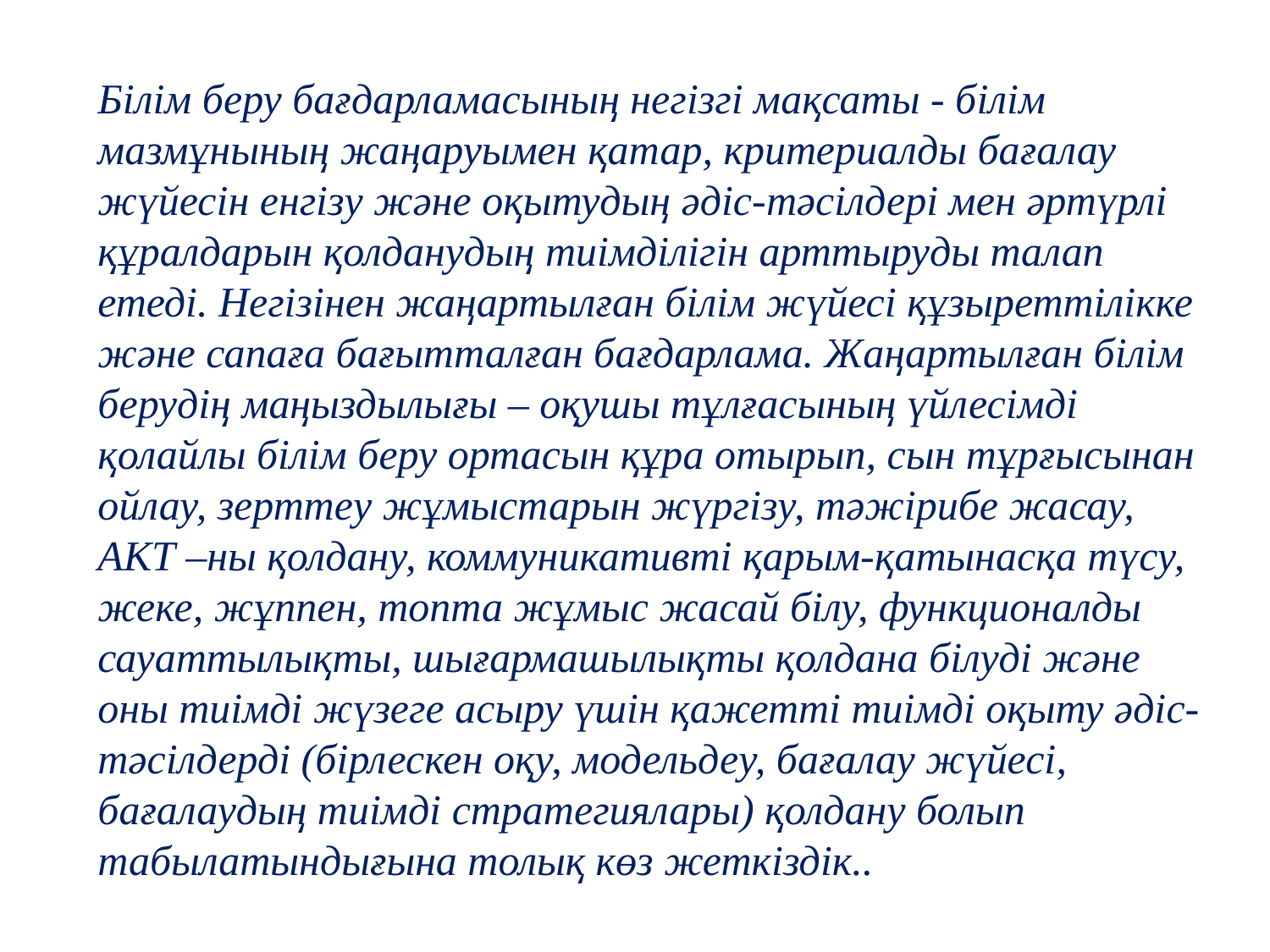

Білім беру бағдарламасының негізгі мақсаты - білім мазмұнының жаңаруымен қатар, критериалды бағалау жүйесін енгізу және оқытудың әдіс-тәсілдері мен әртүрлі құралдарын қолданудың тиімділігін арттыруды талап етеді. Негізінен жаңартылған білім жүйесі құзыреттілікке және сапаға бағытталған бағдарлама. Жаңартылған білім берудің маңыздылығы – оқушы тұлғасының үйлесімді қолайлы білім беру ортасын құра отырып, сын тұрғысынан ойлау, зерттеу жұмыстарын жүргізу, тәжірибе жасау, АКТ –ны қолдану, коммуникативті қарым-қатынасқа түсу, жеке, жұппен, топта жұмыс жасай білу, функционалды сауаттылықты, шығармашылықты қолдана білуді және оны тиімді жүзеге асыру үшін қажетті тиімді оқыту әдіс-тәсілдерді (бірлескен оқу, модельдеу, бағалау жүйесі, бағалаудың тиімді стратегиялары) қолдану болып табылатындығына толық көз жеткіздік..